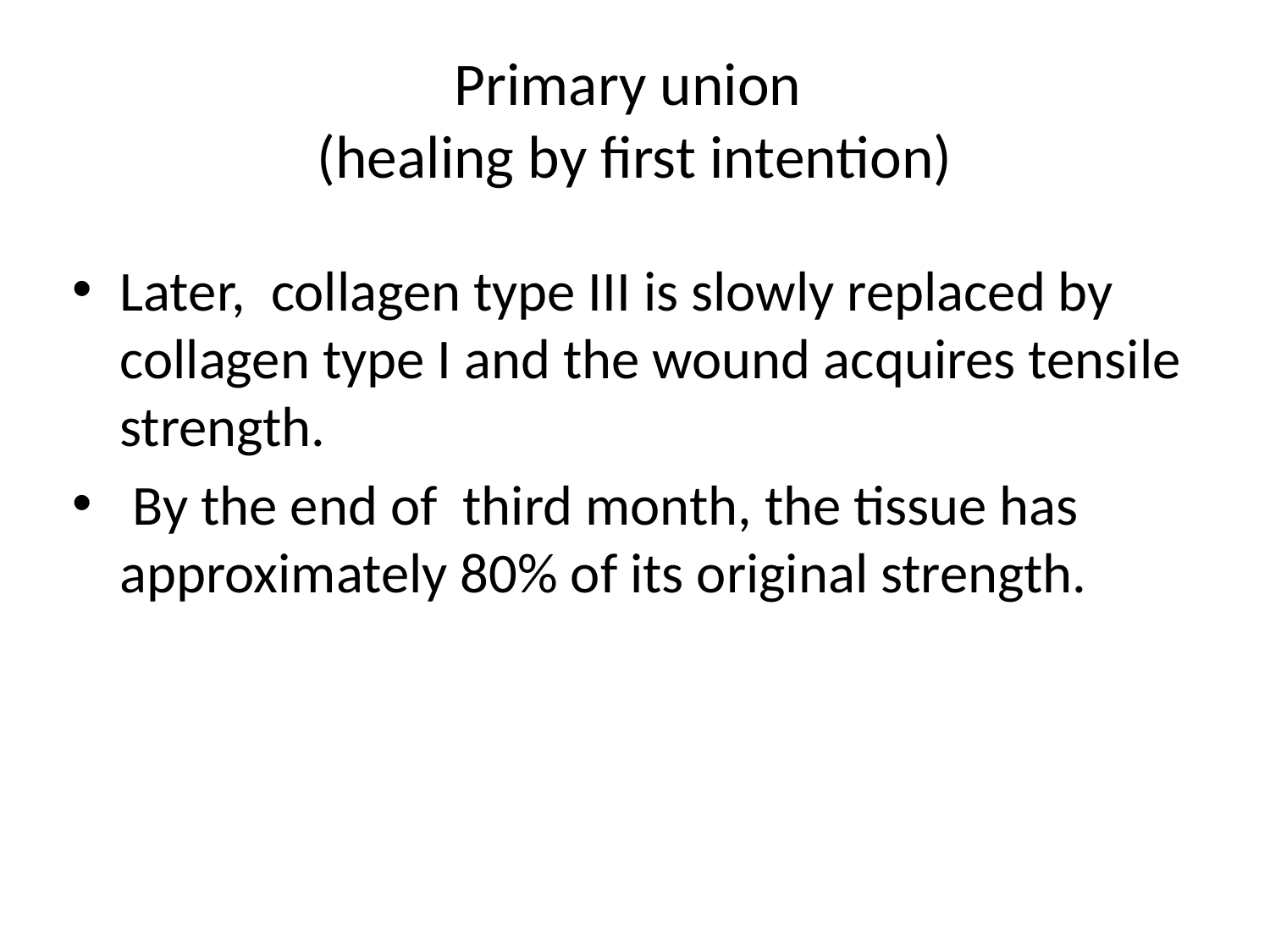

# Primary union (healing by first intention)
Later,  collagen type III is slowly replaced by collagen type I and the wound acquires tensile strength.
 By the end of  third month, the tissue has approximately 80% of its original strength.